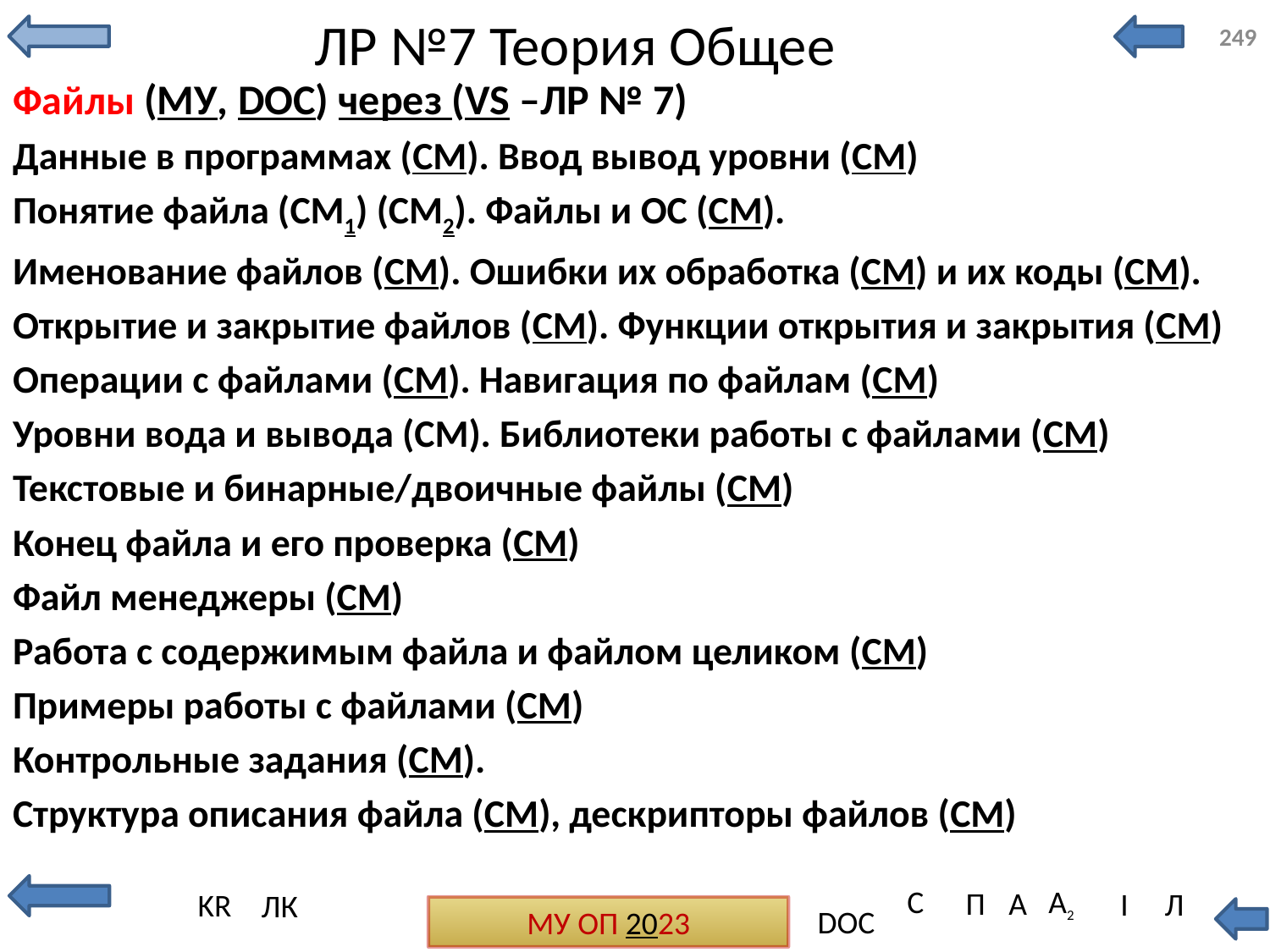

# ЛР №7 Теория Общее
249
Файлы (МУ, DOC) через (VS –ЛР № 7)
Данные в программах (СМ). Ввод вывод уровни (СМ)
Понятие файла (СМ1) (СМ2). Файлы и ОС (СМ).
Именование файлов (СМ). Ошибки их обработка (СМ) и их коды (СМ).
Открытие и закрытие файлов (СМ). Функции открытия и закрытия (СМ)
Операции с файлами (СМ). Навигация по файлам (СМ)
Уровни вода и вывода (СМ). Библиотеки работы с файлами (СМ)
Текстовые и бинарные/двоичные файлы (СМ)
Конец файла и его проверка (СМ)
Файл менеджеры (СМ)
Работа с содержимым файла и файлом целиком (СМ)
Примеры работы с файлами (СМ)
Контрольные задания (СМ).
Структура описания файла (СМ), дескрипторы файлов (СМ)